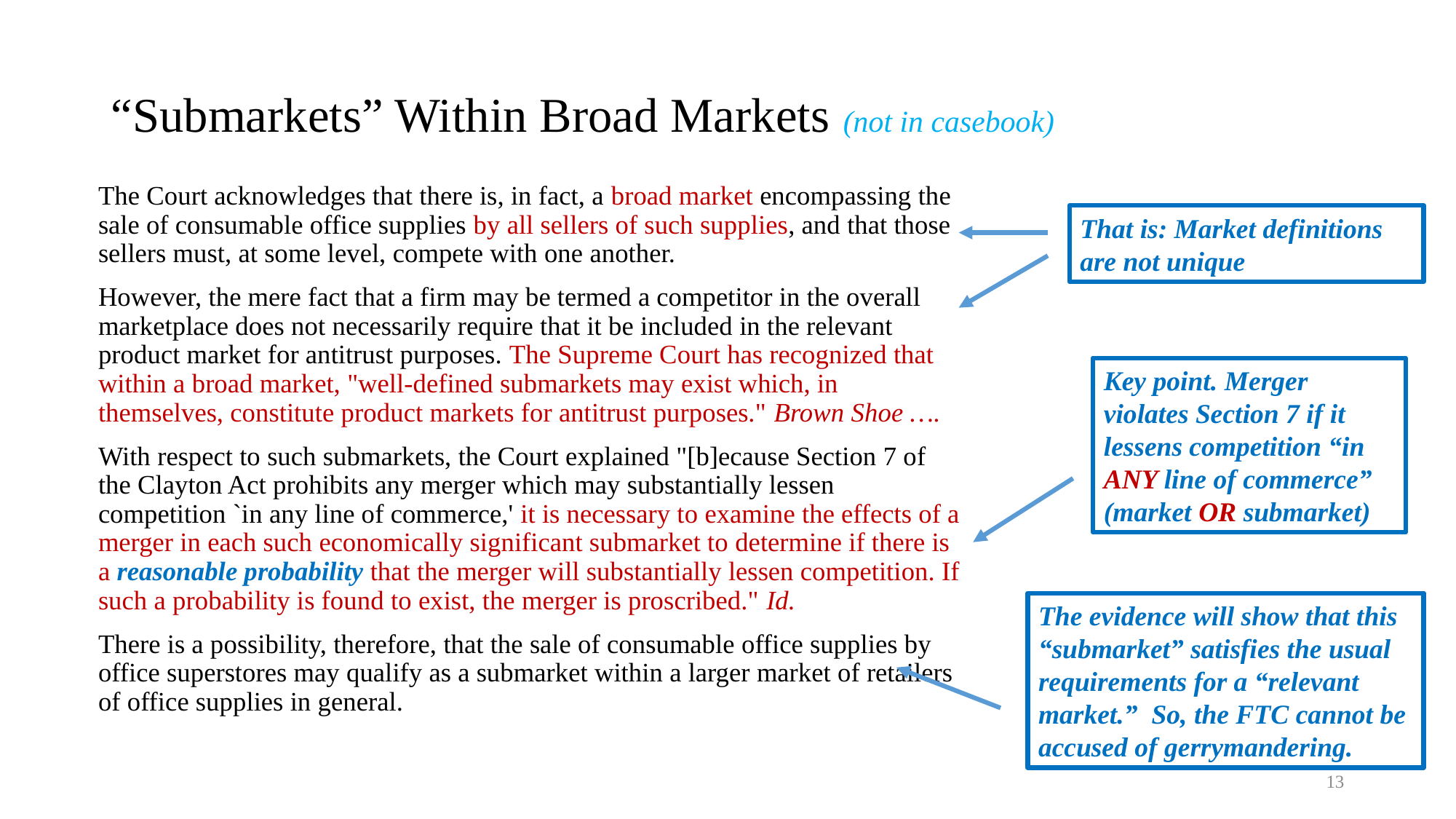

# “Submarkets” Within Broad Markets (not in casebook)
The Court acknowledges that there is, in fact, a broad market encompassing the sale of consumable office supplies by all sellers of such supplies, and that those sellers must, at some level, compete with one another.
However, the mere fact that a firm may be termed a competitor in the overall marketplace does not necessarily require that it be included in the relevant product market for antitrust purposes. The Supreme Court has recognized that within a broad market, "well-defined submarkets may exist which, in themselves, constitute product markets for antitrust purposes." Brown Shoe ….
With respect to such submarkets, the Court explained "[b]ecause Section 7 of the Clayton Act prohibits any merger which may substantially lessen competition `in any line of commerce,' it is necessary to examine the effects of a merger in each such economically significant submarket to determine if there is a reasonable probability that the merger will substantially lessen competition. If such a probability is found to exist, the merger is proscribed." Id.
There is a possibility, therefore, that the sale of consumable office supplies by office superstores may qualify as a submarket within a larger market of retailers of office supplies in general.

That is: Market definitions are not unique
Key point. Merger violates Section 7 if it lessens competition “in ANY line of commerce” (market OR submarket)
The evidence will show that this “submarket” satisfies the usual requirements for a “relevant market.”  So, the FTC cannot be accused of gerrymandering.
13